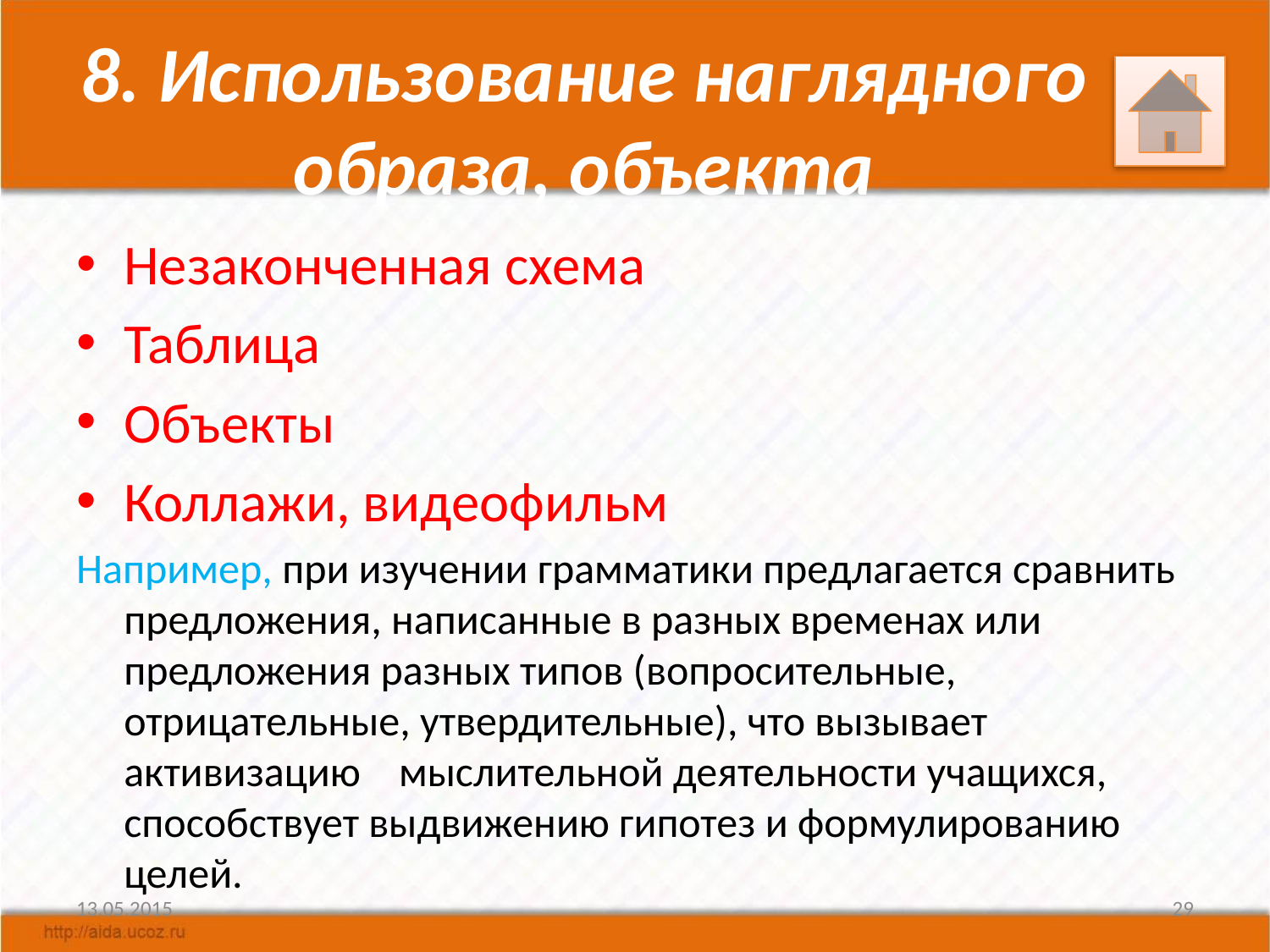

# 8. Использование наглядного образа, объекта

Незаконченная схема
Таблица
Объекты
Коллажи, видеофильм
Например, при изучении грамматики предлагается сравнить предложения, написанные в разных временах или предложения разных типов (вопросительные, отрицательные, утвердительные), что вызывает активизацию    мыслительной деятельности учащихся, способствует выдвижению гипотез и формулированию целей.

13.05.2015
29